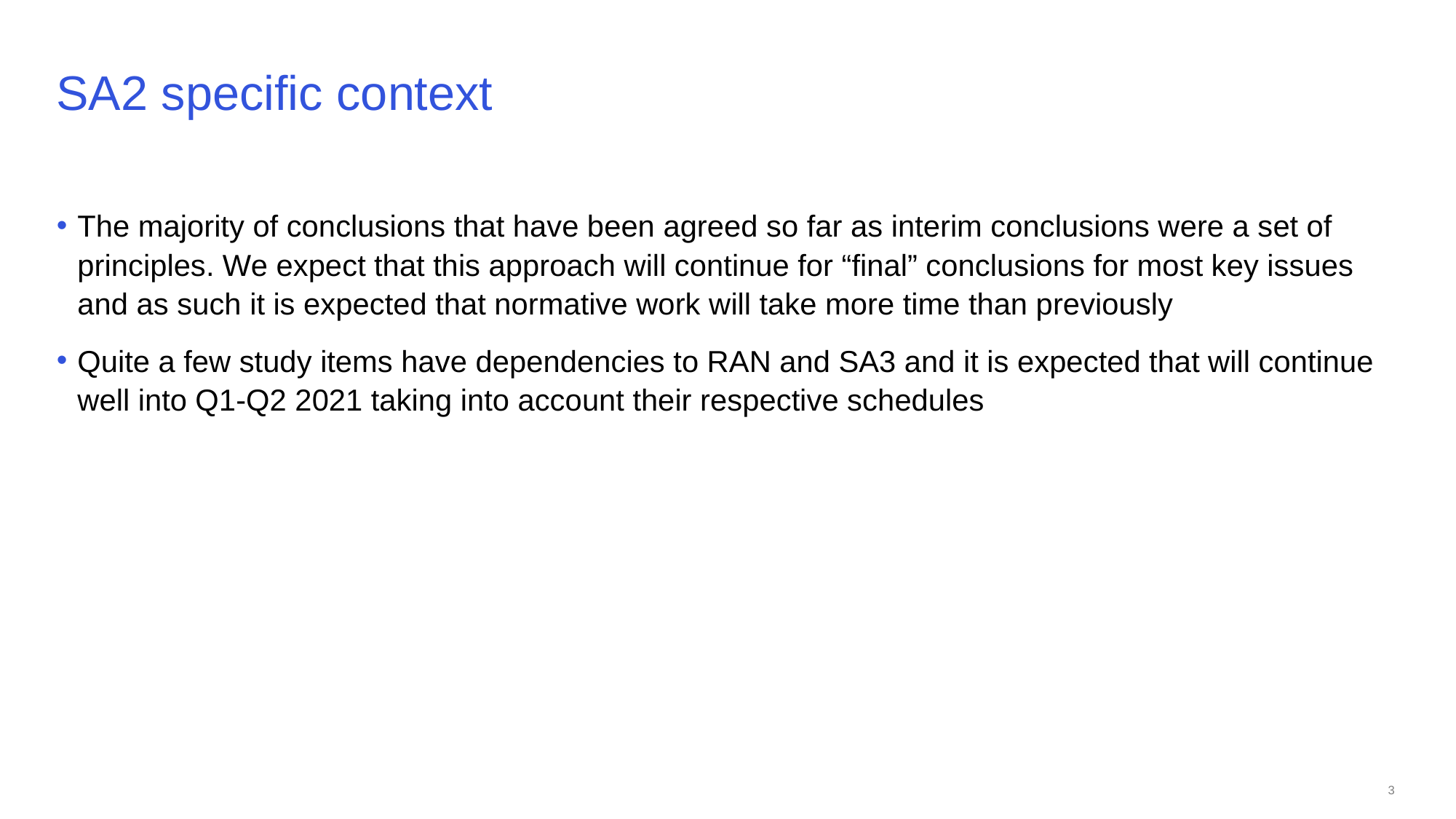

# SA2 specific context
The majority of conclusions that have been agreed so far as interim conclusions were a set of principles. We expect that this approach will continue for “final” conclusions for most key issues and as such it is expected that normative work will take more time than previously
Quite a few study items have dependencies to RAN and SA3 and it is expected that will continue well into Q1-Q2 2021 taking into account their respective schedules